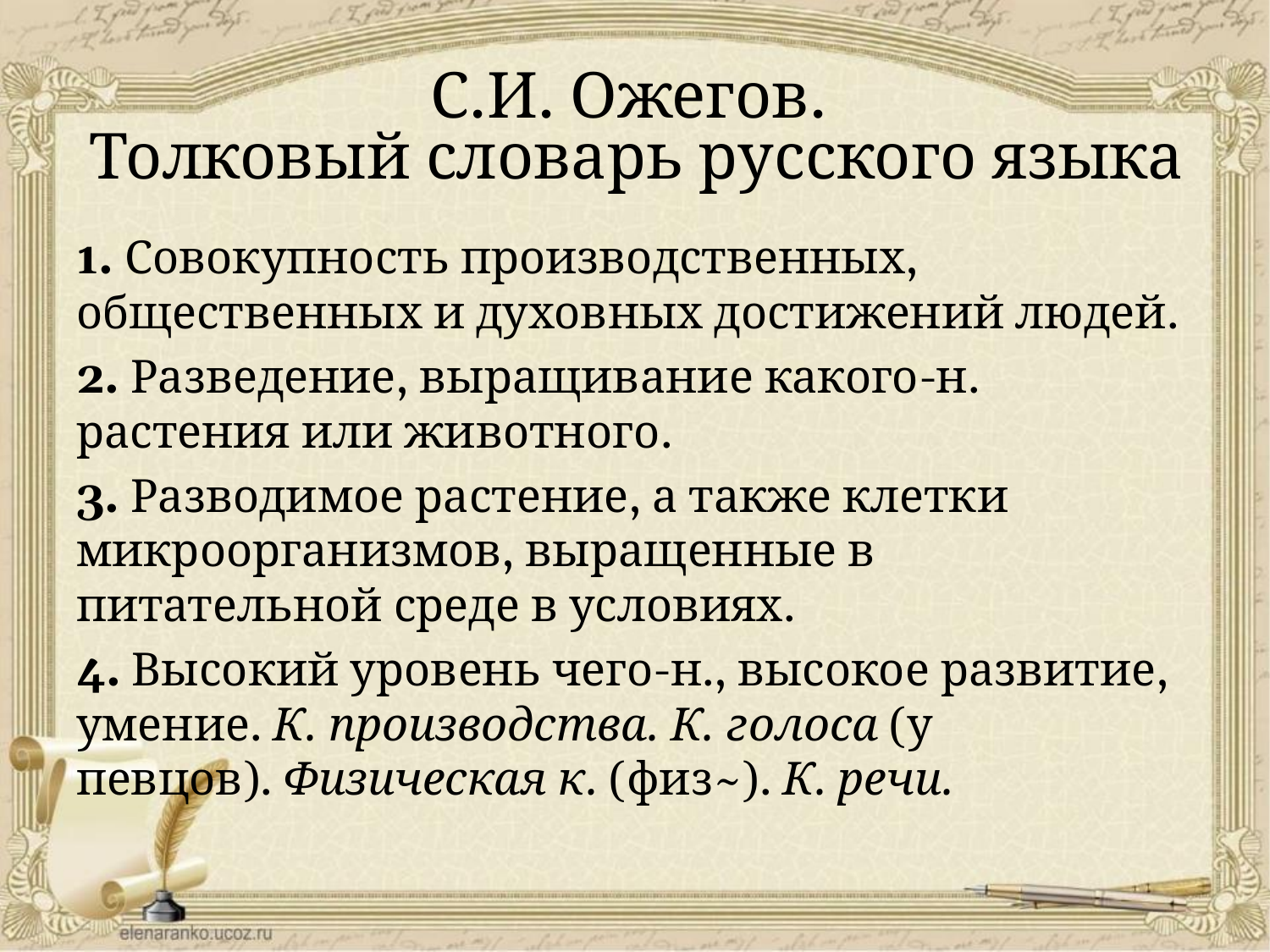

# С.И. Ожегов. Толковый словарь русского языка
1. Совокупность производственных, общественных и духовных достижений людей.
2. Разведение, выращивание какого-н. растения или животного.
3. Разводимое растение, а также клетки микроорганизмов, выращенные в питательной среде в условиях.
4. Высокий уровень чего-н., высокое развитие, умение. К. производства. К. голоса (у певцов). Физическая к. (физ~). К. речи.